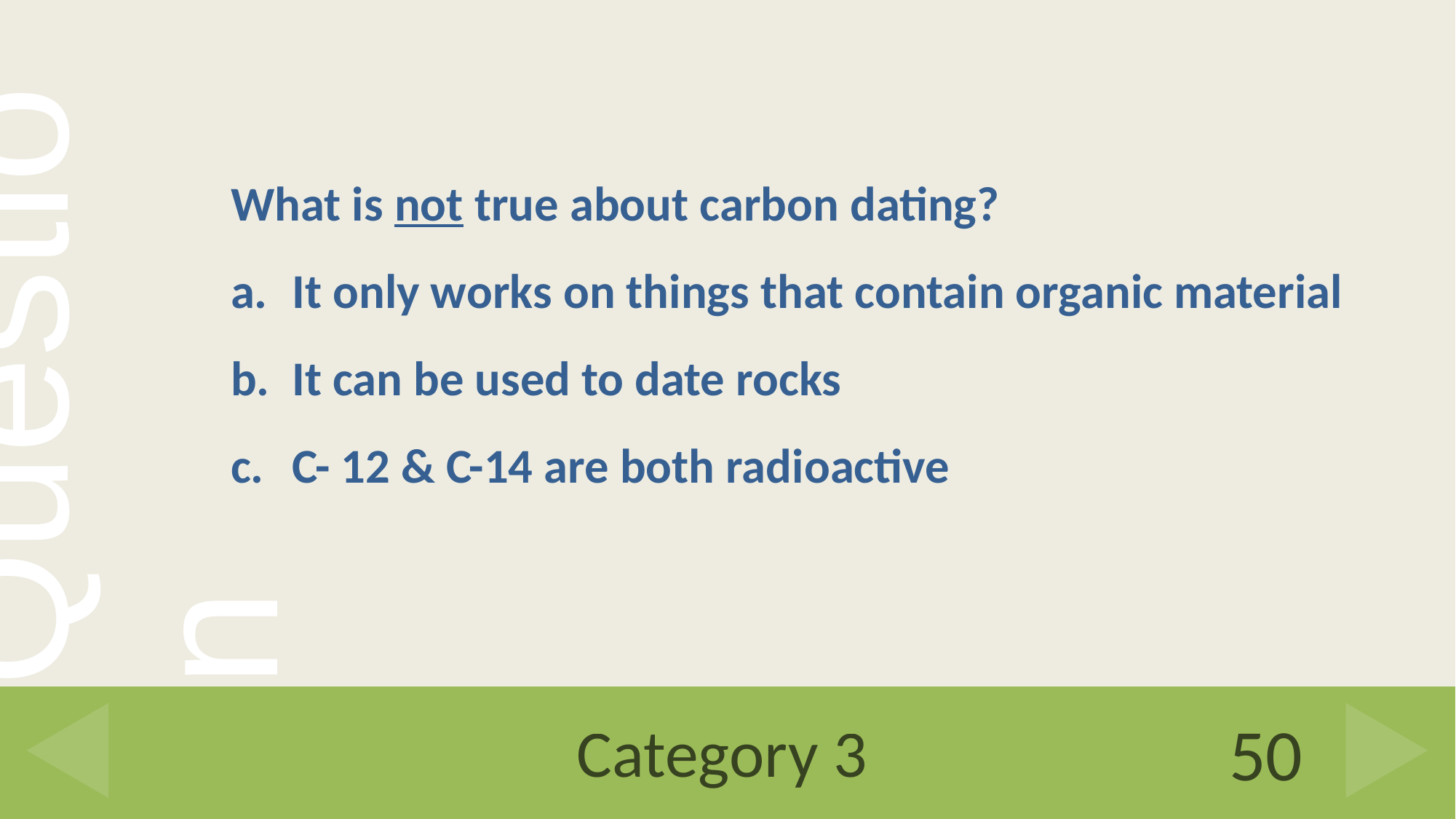

What is not true about carbon dating?
It only works on things that contain organic material
It can be used to date rocks
C- 12 & C-14 are both radioactive

# Category 3
50